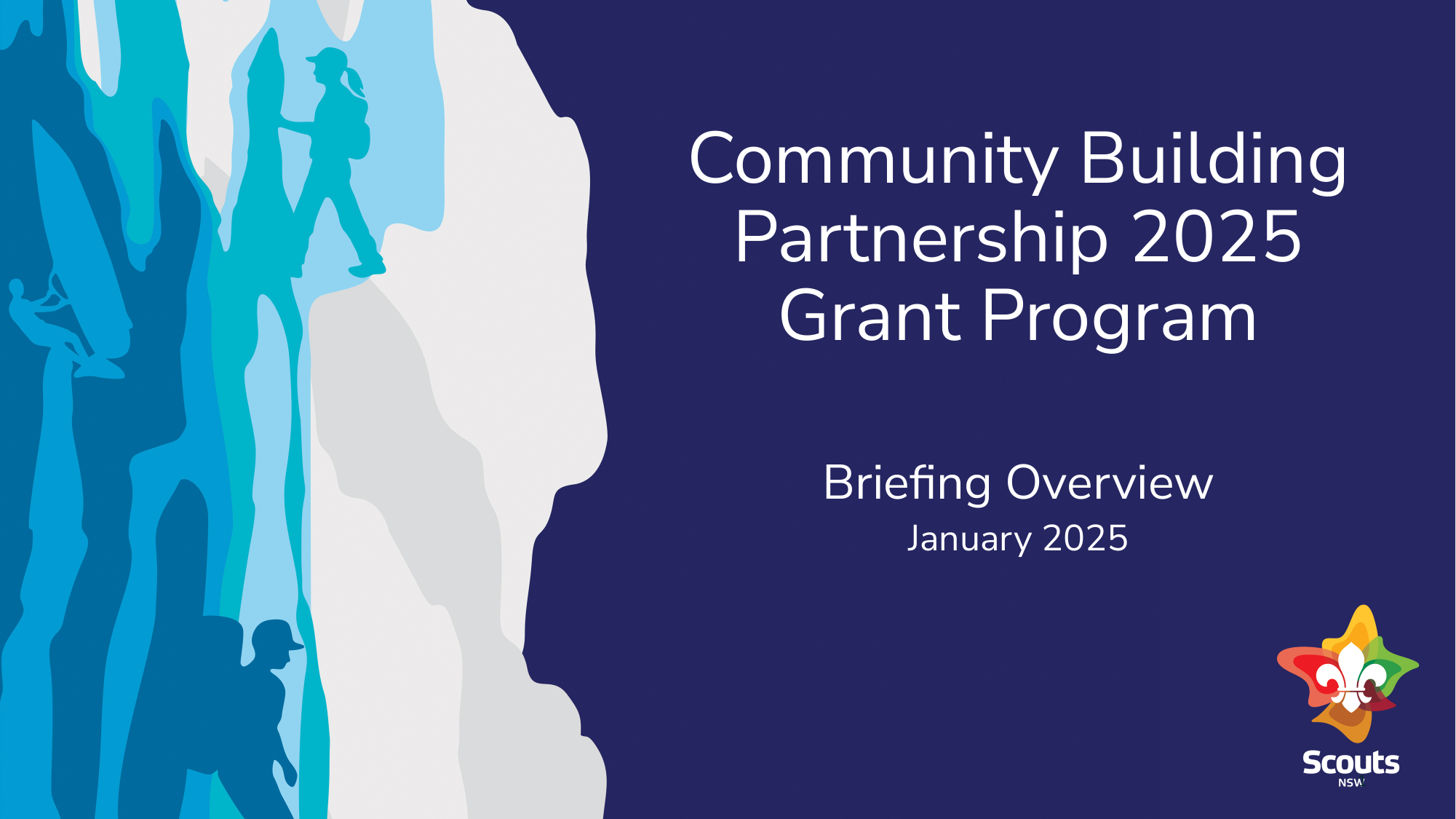

# Community Building Partnership 2025 Grant Program
Briefing Overview
January 2025
1